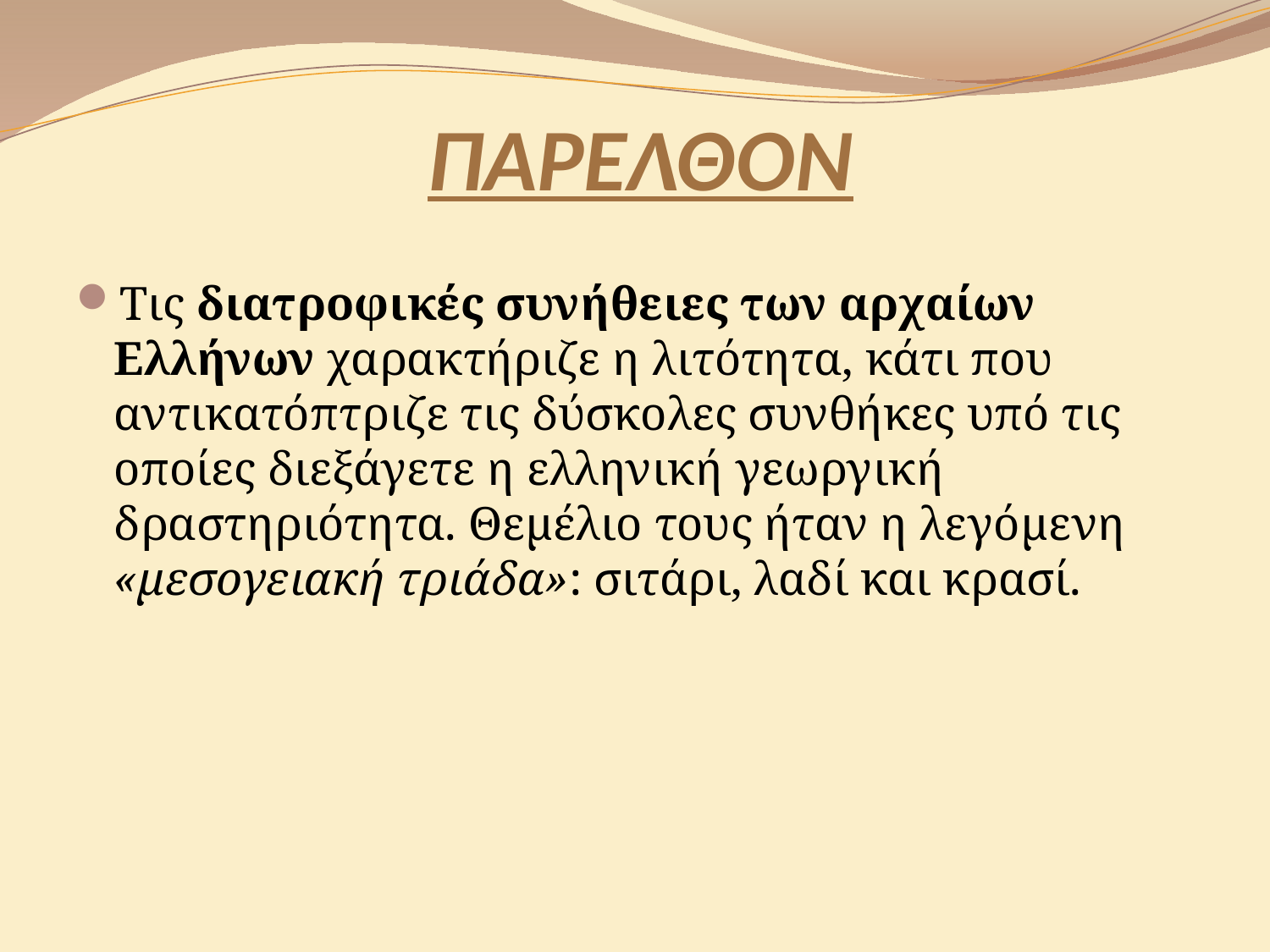

# ΠΑΡΕΛΘΟΝ
Τις διατροφικές συνήθειες των αρχαίων Ελλήνων χαρακτήριζε η λιτότητα, κάτι που αντικατόπτριζε τις δύσκολες συνθήκες υπό τις οποίες διεξάγετε η ελληνική γεωργική δραστηριότητα. Θεμέλιο τους ήταν η λεγόμενη «μεσογειακή τριάδα»: σιτάρι, λαδί και κρασί.